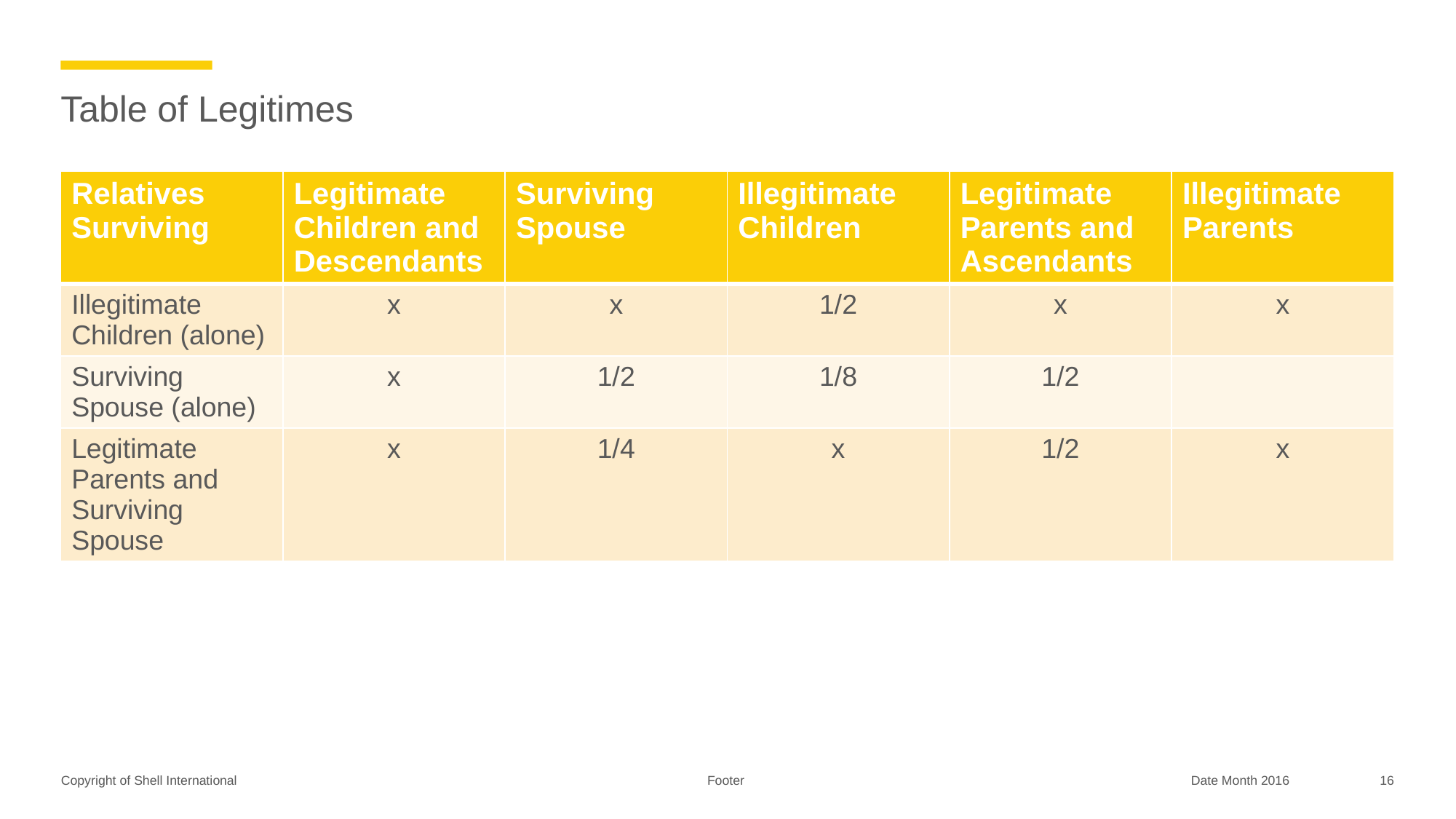

# Table of Legitimes
| Relatives Surviving | Legitimate Children and Descendants | Surviving Spouse | Illegitimate Children | Legitimate Parents and Ascendants | Illegitimate Parents |
| --- | --- | --- | --- | --- | --- |
| Illegitimate Children (alone) | x | x | 1/2 | x | x |
| Surviving Spouse (alone) | x | 1/2 | 1/8 | 1/2 |  |
| Legitimate Parents and Surviving Spouse | x | 1/4 | x | 1/2 | x |

Footer
16
Date Month 2016